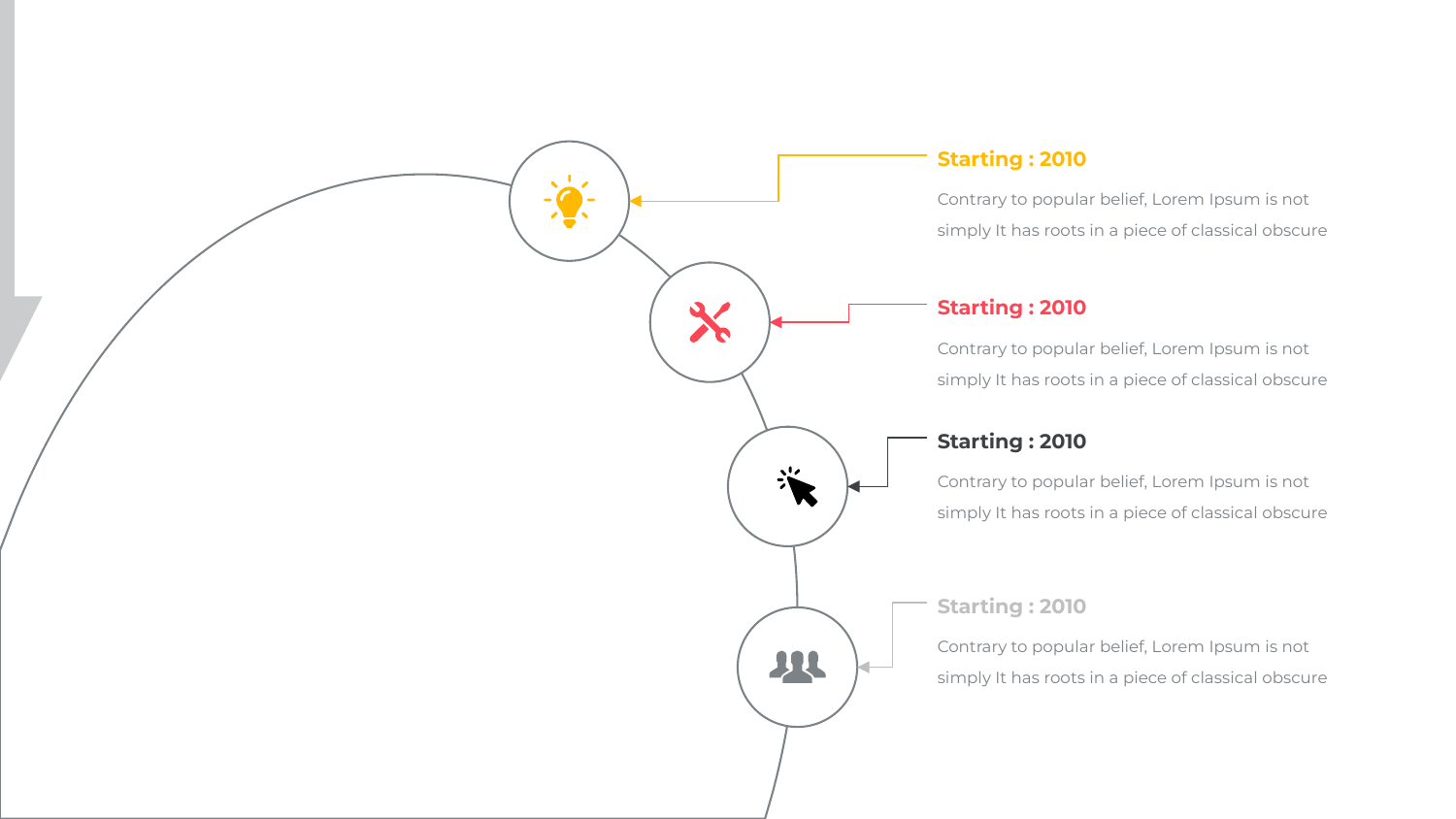

Starting : 2010
Contrary to popular belief, Lorem Ipsum is not simply It has roots in a piece of classical obscure
Starting : 2010
Contrary to popular belief, Lorem Ipsum is not simply It has roots in a piece of classical obscure
Starting : 2010
Contrary to popular belief, Lorem Ipsum is not simply It has roots in a piece of classical obscure
Starting : 2010
Contrary to popular belief, Lorem Ipsum is not simply It has roots in a piece of classical obscure